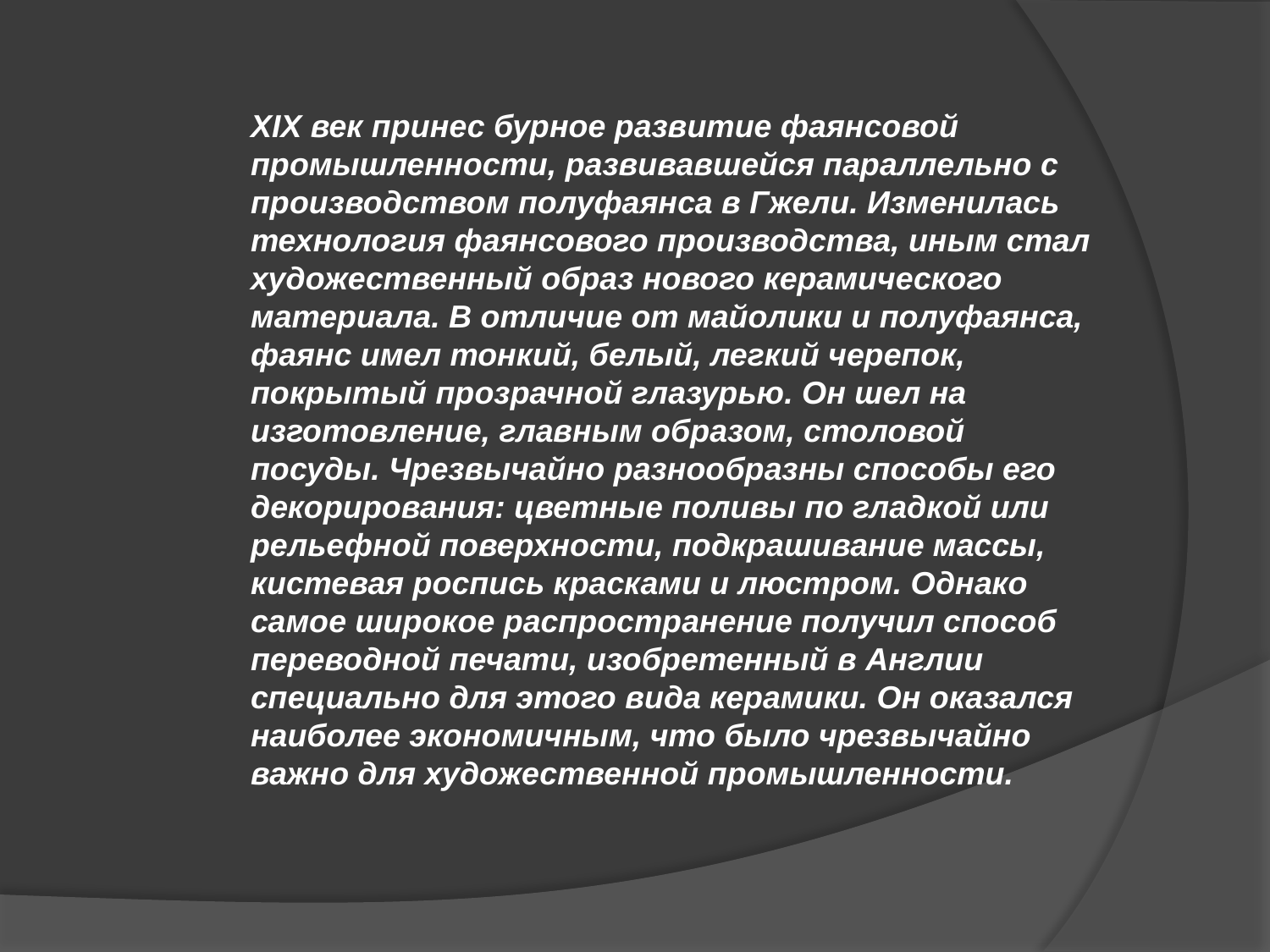

XIX век принес бурное развитие фаянсовой промышленности, развивавшейся параллельно с производством полуфаянса в Гжели. Изменилась технология фаянсового производства, иным стал художественный образ нового керамического материала. В отличие от майолики и полуфаянса, фаянс имел тонкий, белый, легкий черепок, покрытый прозрачной глазурью. Он шел на изготовление, главным образом, столовой посуды. Чрезвычайно разнообразны способы его декорирования: цветные поливы по гладкой или рельефной поверхности, подкрашивание массы, кистевая роспись красками и люстром. Однако самое широкое распространение получил способ переводной печати, изобретенный в Англии специально для этого вида керамики. Он оказался наиболее экономичным, что было чрезвычайно важно для художественной промышленности.